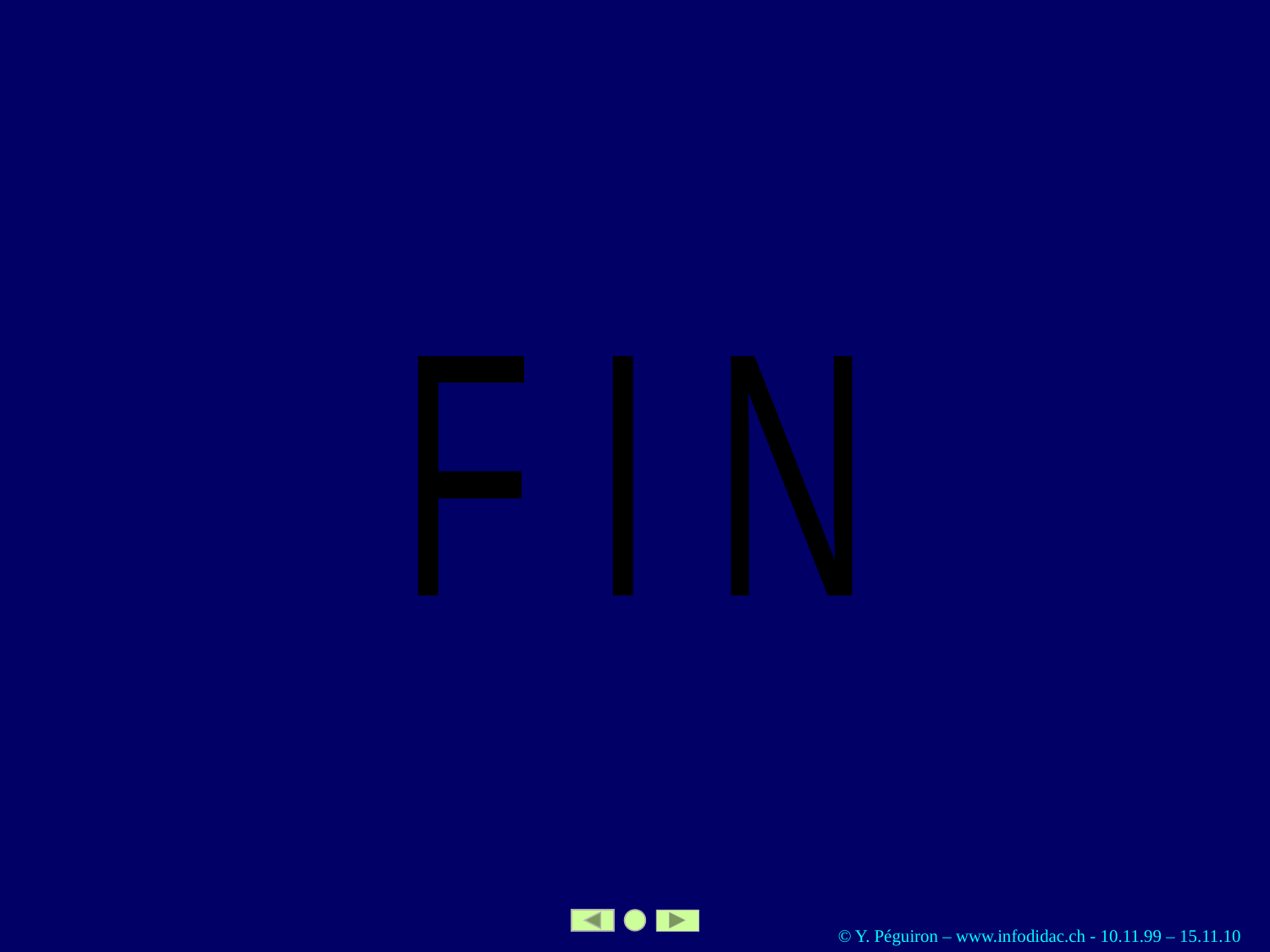

F I N
© Y. Péguiron – www.infodidac.ch - 10.11.99 – 15.11.10